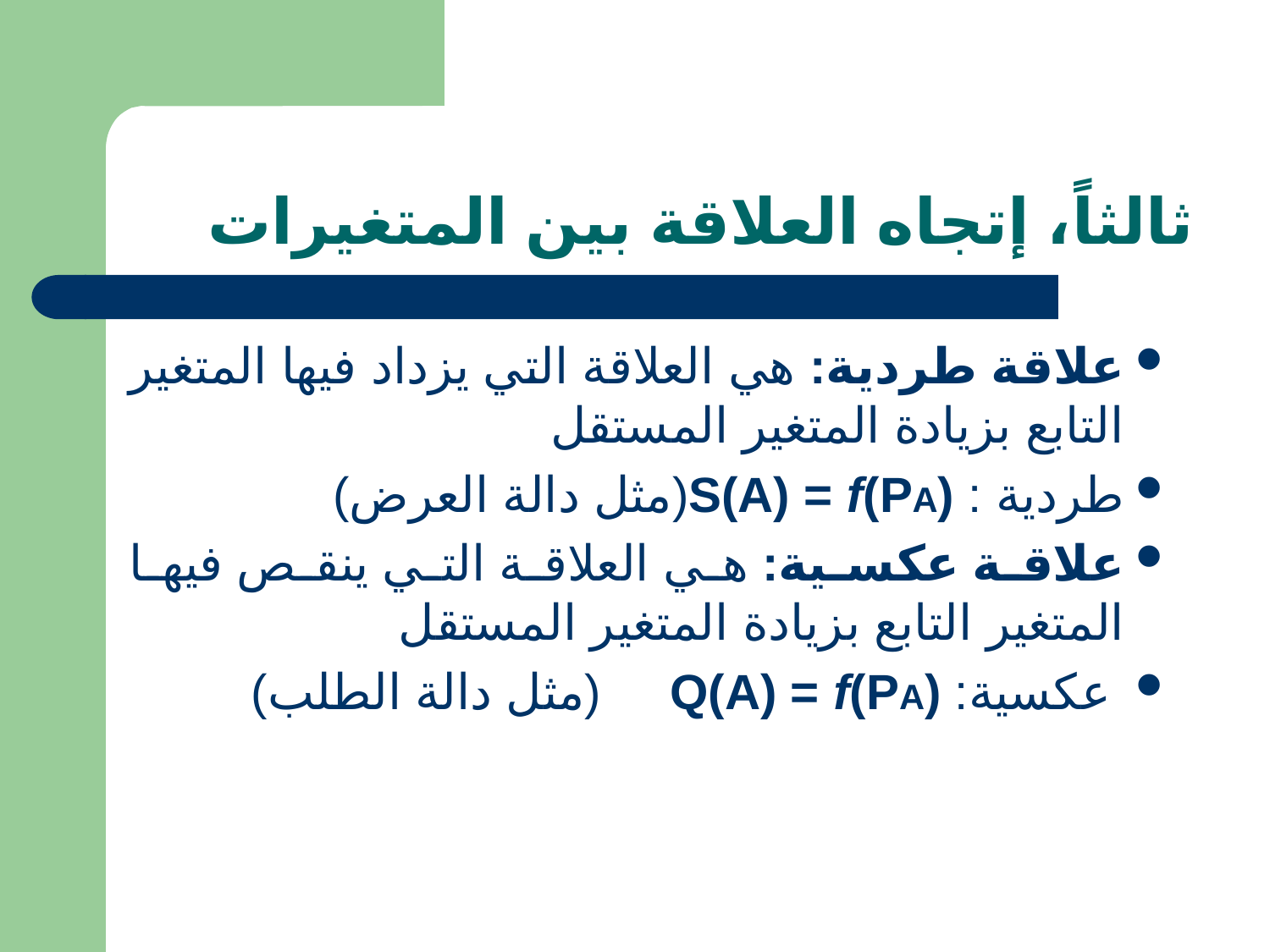

# ثالثاً، إتجاه العلاقة بين المتغيرات
علاقة طردية: هي العلاقة التي يزداد فيها المتغير التابع بزيادة المتغير المستقل
طردية : S(A) = f(PA)(مثل دالة العرض)
علاقة عكسية: هي العلاقة التي ينقص فيها المتغير التابع بزيادة المتغير المستقل
 عكسية: Q(A) = f(PA) 	    (مثل دالة الطلب)